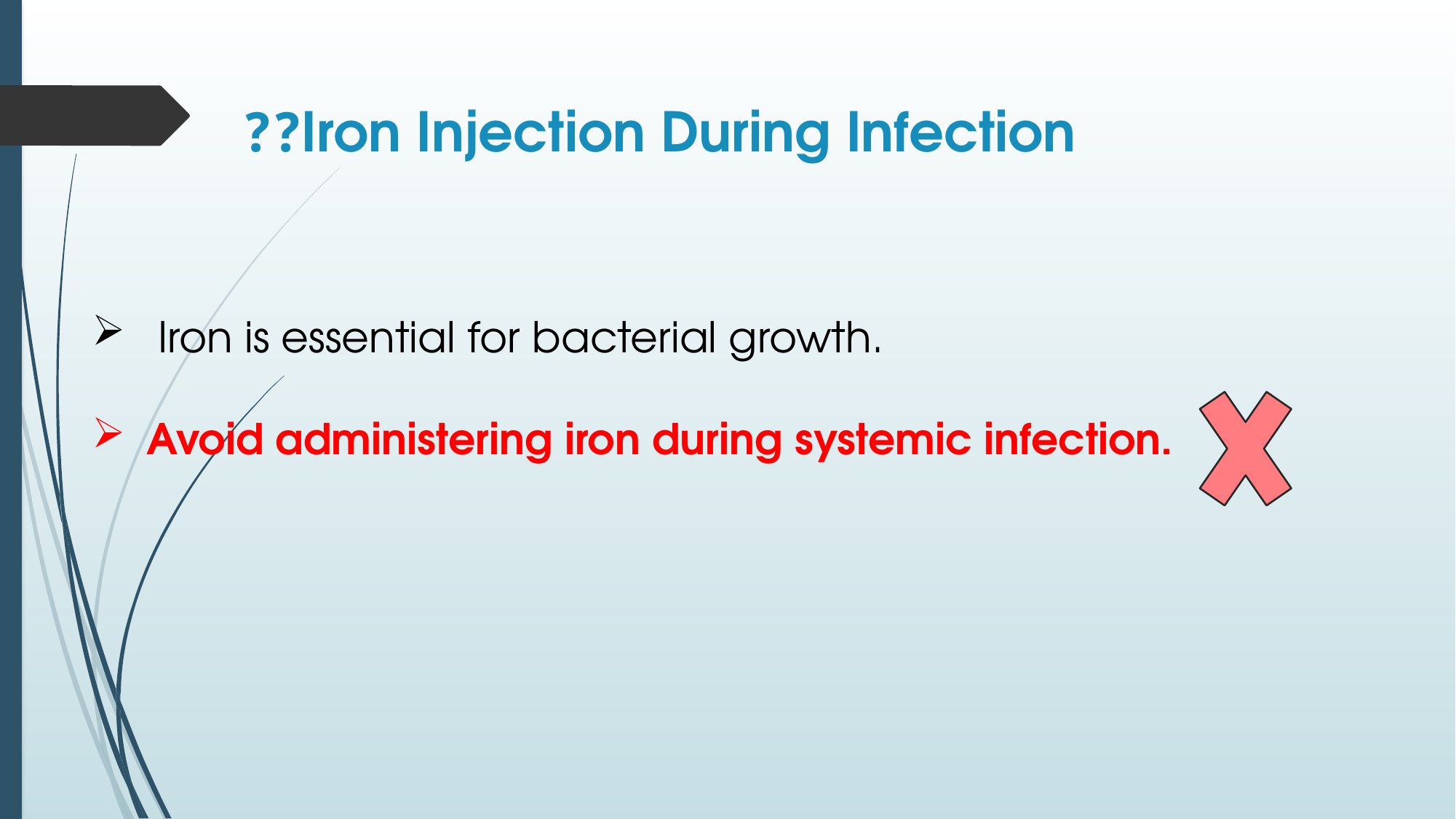

# Iron Injection During Infection??

 Iron is essential for bacterial growth.

Avoid administering iron during systemic infection.